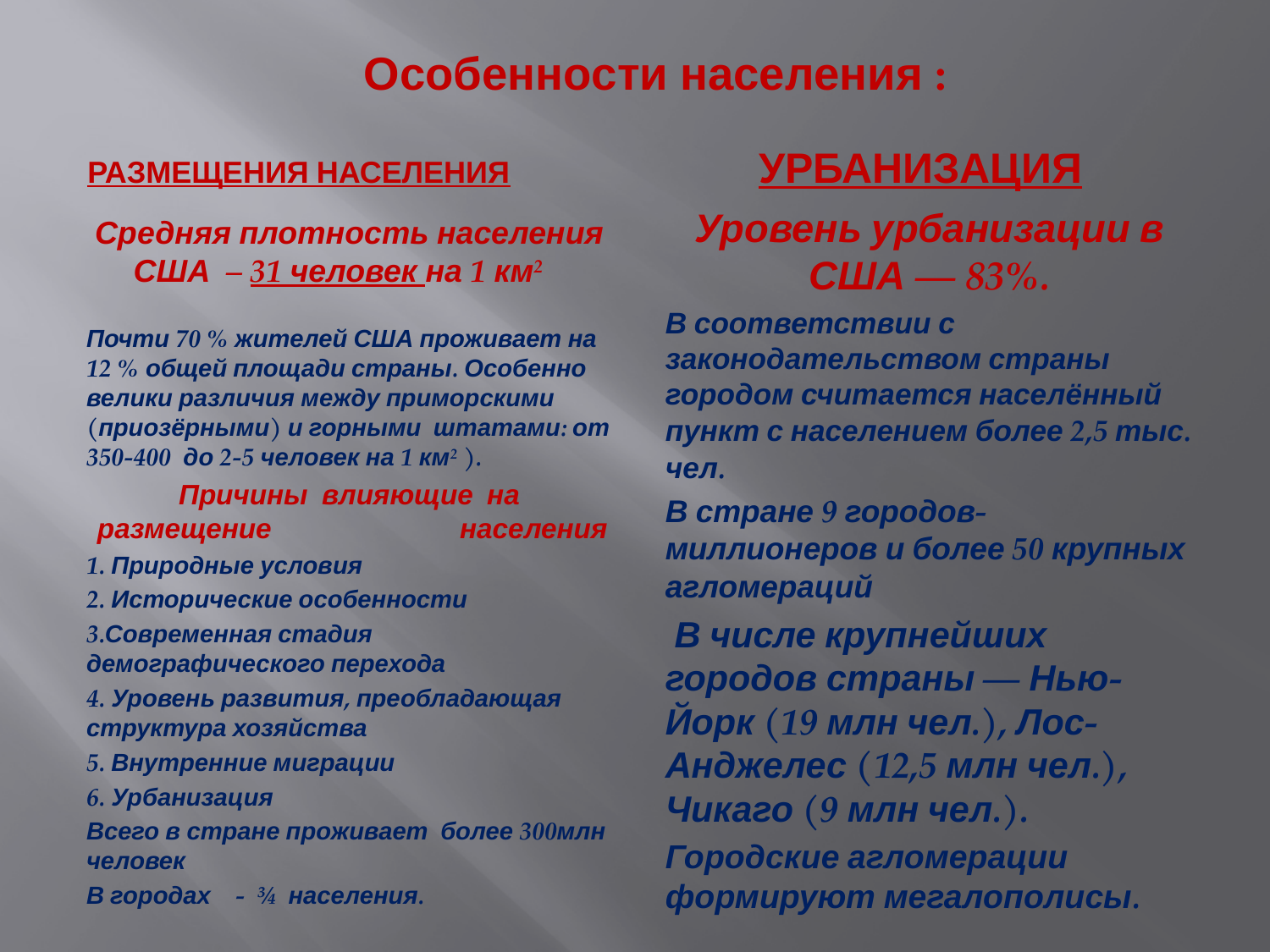

# Особенности населения :
УРБАНИЗАЦИЯ
размещения населения
Уровень урбанизации в США — 83%.
В соответствии с законодательством страны городом считается населённый пункт с населением более 2,5 тыс. чел.
В стране 9 городов-миллионеров и более 50 крупных агломераций
 В числе крупнейших городов страны — Нью-Йорк (19 млн чел.), Лос-Анджелес (12,5 млн чел.), Чикаго (9 млн чел.).
Городские агломерации формируют мегалополисы.

Средняя плотность населения США  – 31 человек на 1 км2

Почти 70 % жителей США проживает на 12 % общей площади страны. Особенно велики различия между приморскими (приозёрными) и горными  штатами: от 350-400  до 2-5 человек на 1 км2 ).
Причины  влияющие  на  размещение                           населения
1. Природные условия
2. Исторические особенности
3.Современная стадия демографического перехода
4. Уровень развития, преобладающая структура хозяйства
5. Внутренние миграции
6. Урбанизация
Всего в стране проживает  более 300млн человек
В городах    -  ¾  населения.